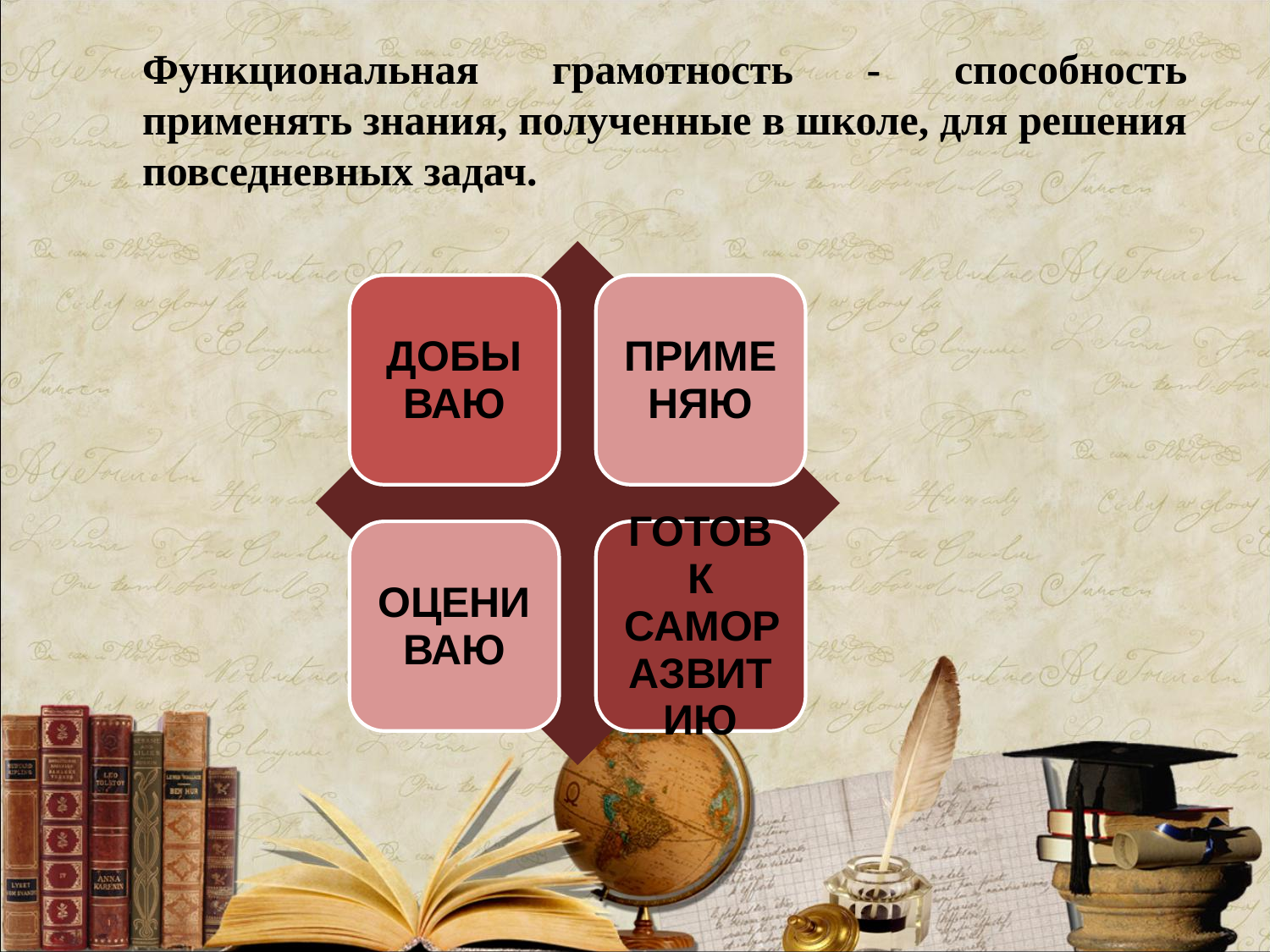

Функциональная грамотность - способность применять знания, полученные в школе, для решения повседневных задач.

ДОБЫВАЮ
ОЦЕНИВАЮ
ГОТОВ К САМОРАЗВИТИЮ
ПРИМЕНЯЮ